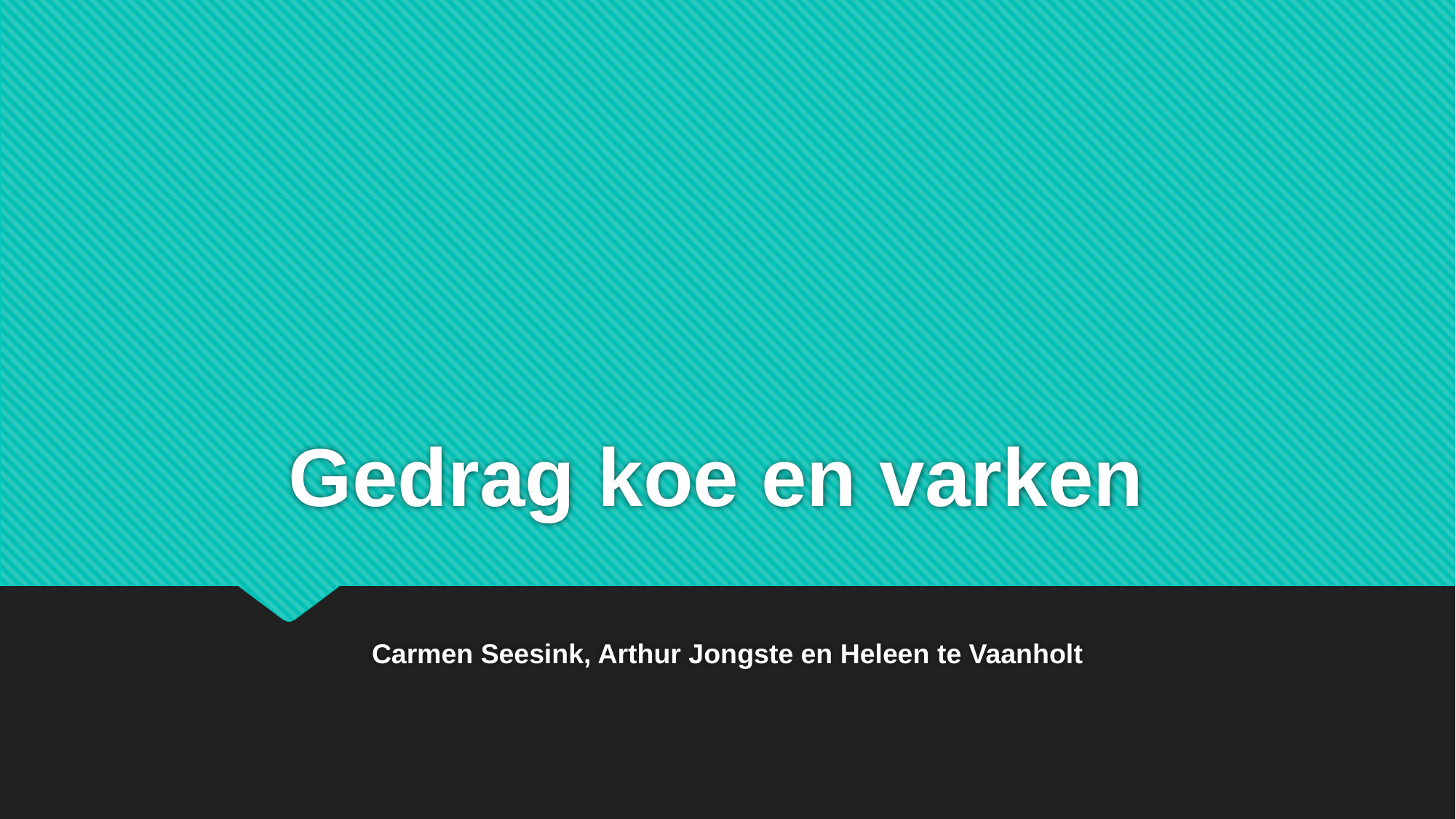

# Gedrag koe en varken
Carmen Seesink, Arthur Jongste en Heleen te Vaanholt